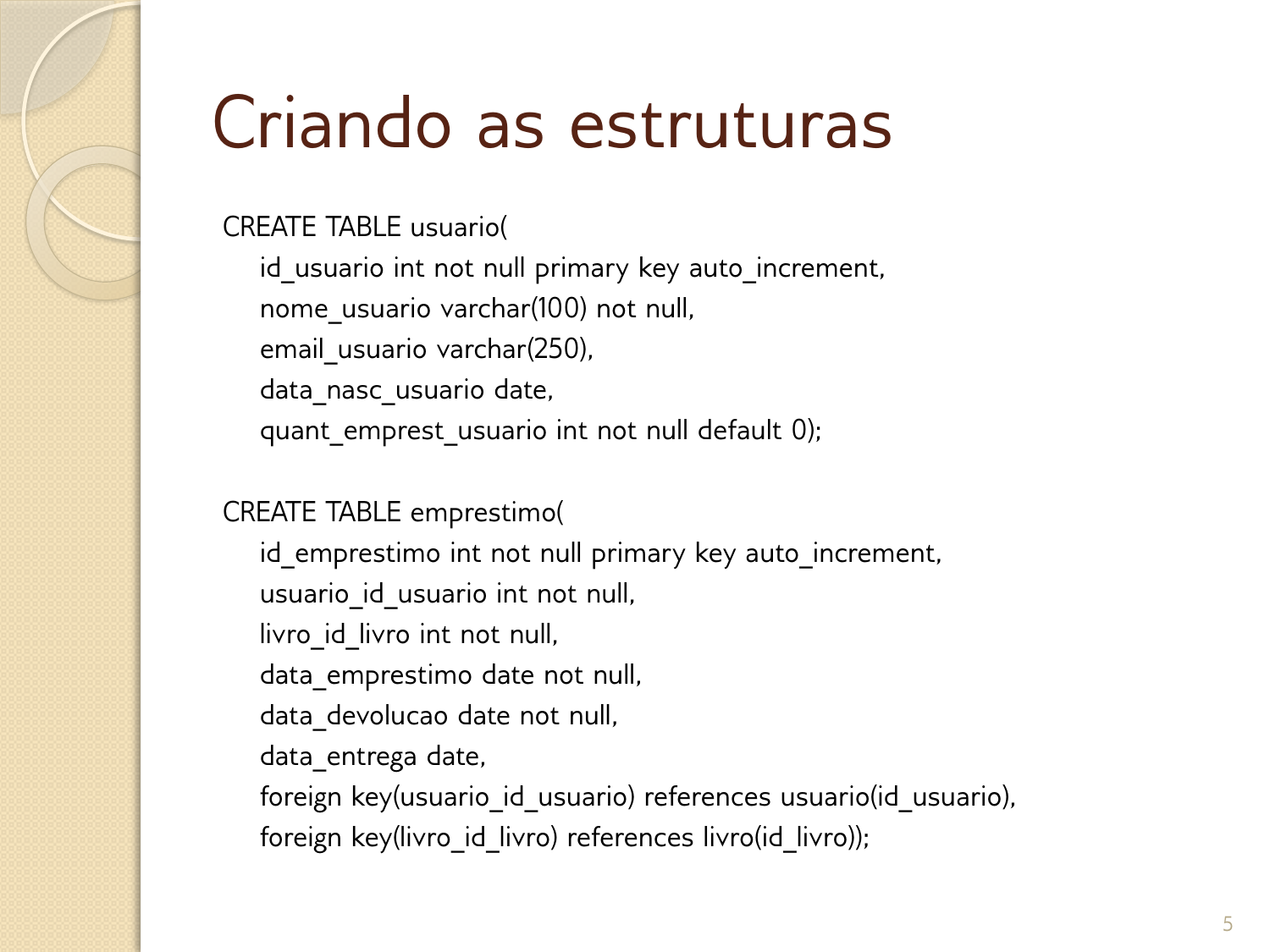

# Criando as estruturas
CREATE TABLE usuario(
	id_usuario int not null primary key auto_increment,
	nome_usuario varchar(100) not null,
	email_usuario varchar(250),
	data_nasc_usuario date,
	quant_emprest_usuario int not null default 0);

CREATE TABLE emprestimo(
	id_emprestimo int not null primary key auto_increment,
	usuario_id_usuario int not null,
	livro_id_livro int not null,
	data_emprestimo date not null,
	data_devolucao date not null,
	data_entrega date,
	foreign key(usuario_id_usuario) references usuario(id_usuario),
	foreign key(livro_id_livro) references livro(id_livro));
5